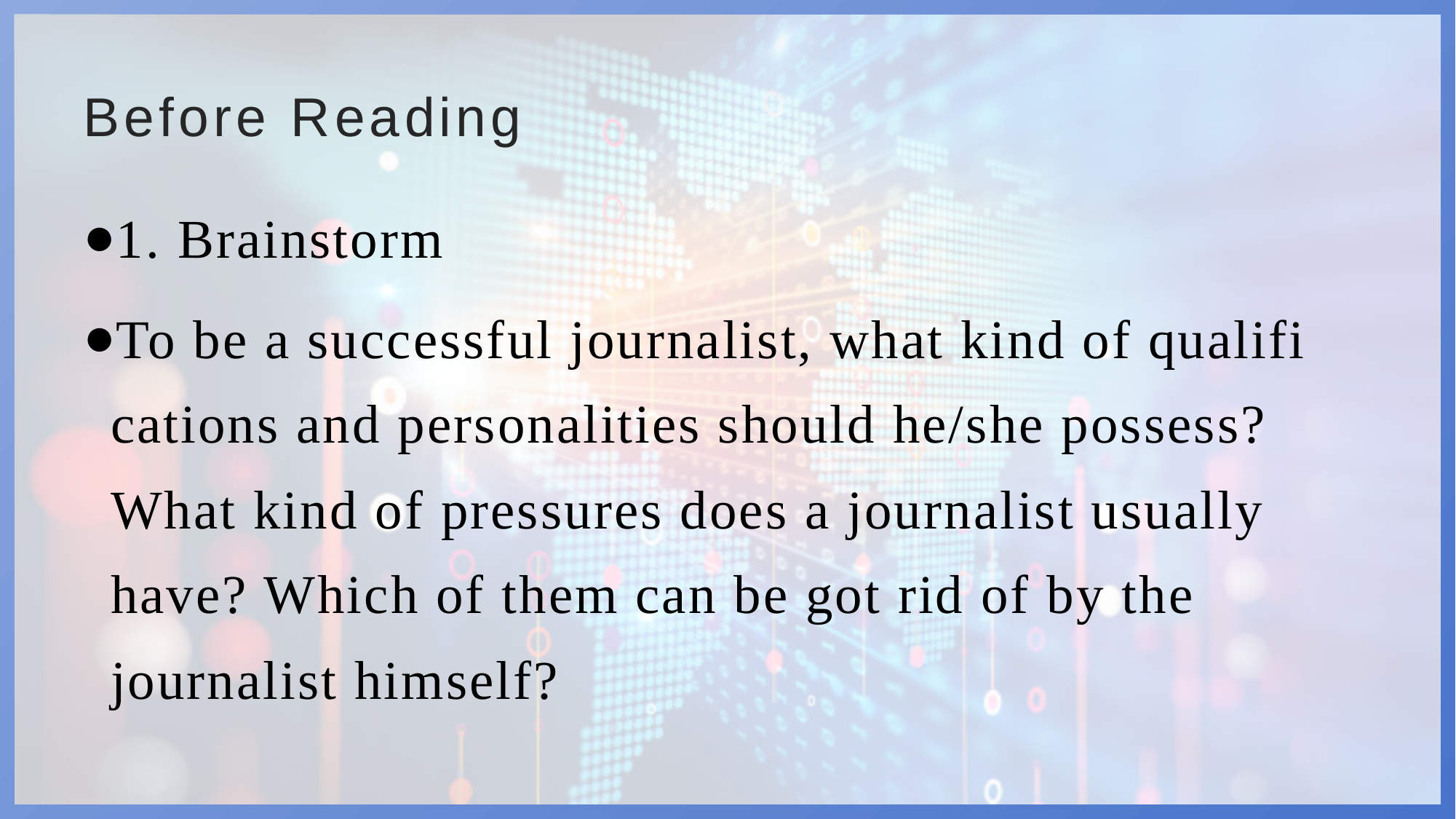

# Before Reading
1. Brainstorm
To be a successful journalist, what kind of qualifi cations and personalities should he/she possess? What kind of pressures does a journalist usually have? Which of them can be got rid of by the journalist himself?